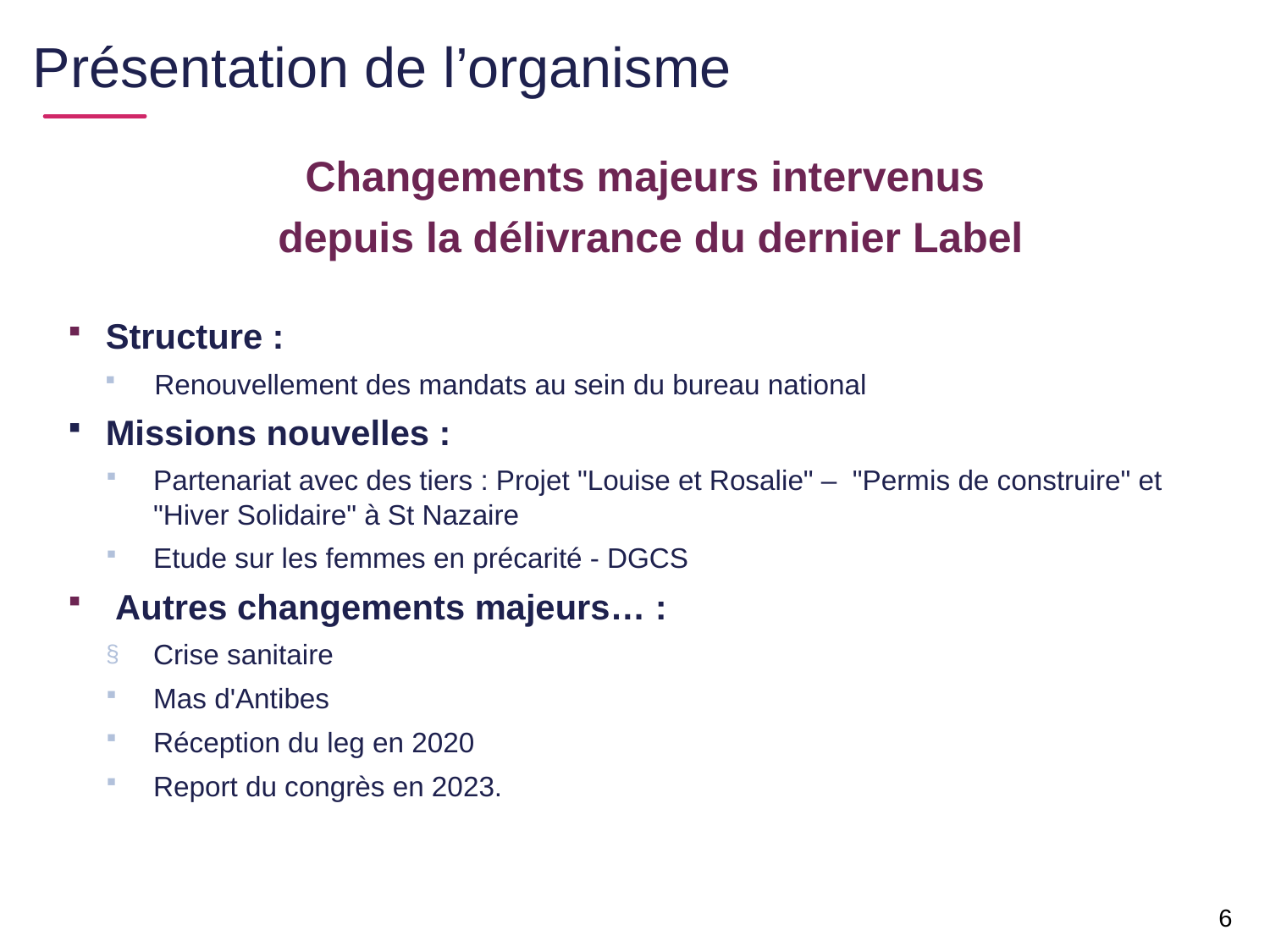

Présentation de l’organisme
Changements majeurs intervenus
 depuis la délivrance du dernier Label
Structure :
Renouvellement des mandats au sein du bureau national
Missions nouvelles :
Partenariat avec des tiers : Projet "Louise et Rosalie" –  "Permis de construire" et "Hiver Solidaire" à St Nazaire
Etude sur les femmes en précarité - DGCS
Autres changements majeurs… :
Crise sanitaire
Mas d'Antibes
Réception du leg en 2020
Report du congrès en 2023.

6